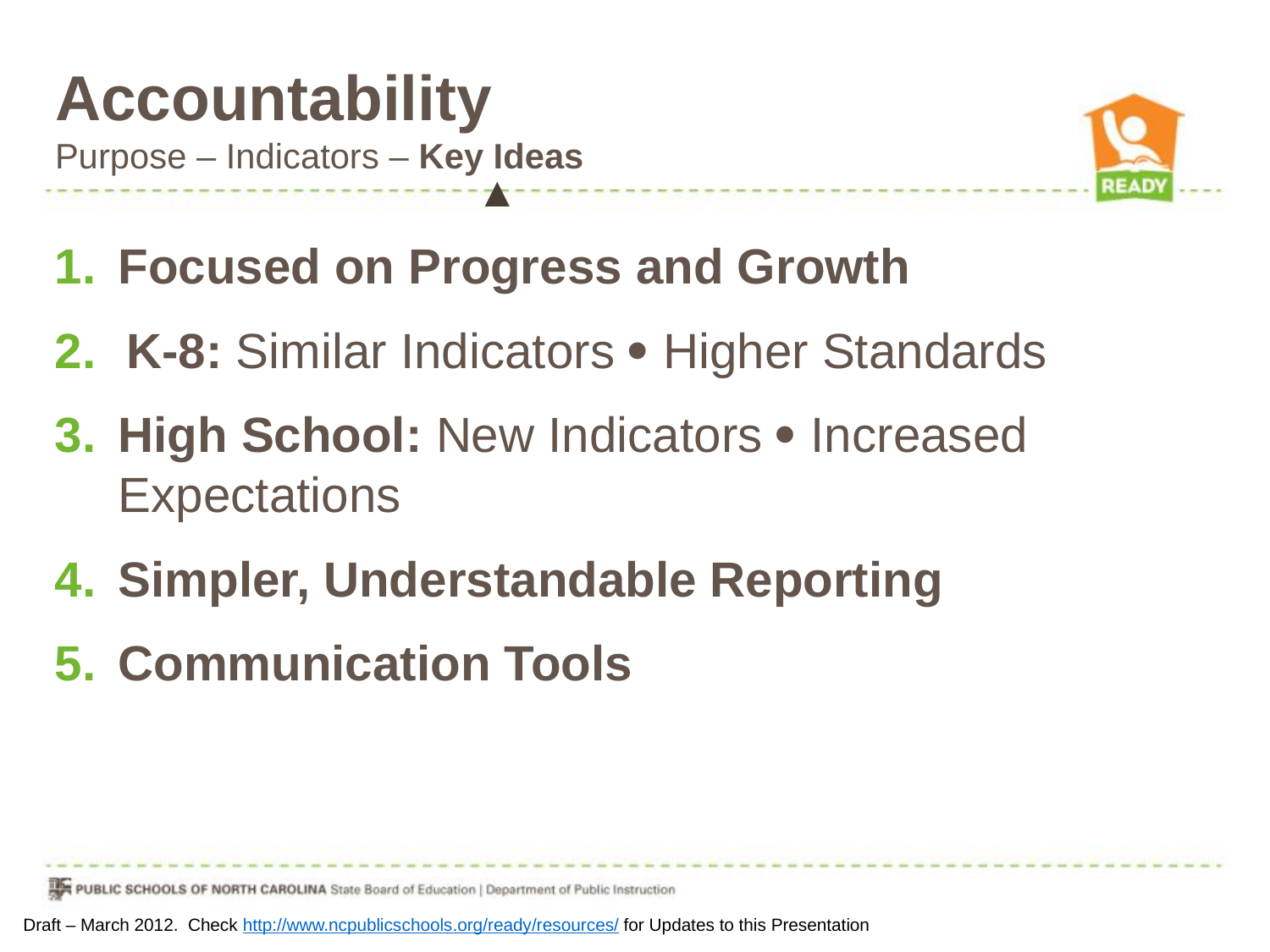

# Accountability Purpose – Indicators – Key Ideas
▲
Focused on Progress and Growth

K-8: Similar Indicators • Higher Standards

High School: New Indicators • Increased Expectations

Simpler, Understandable Reporting

Communication Tools